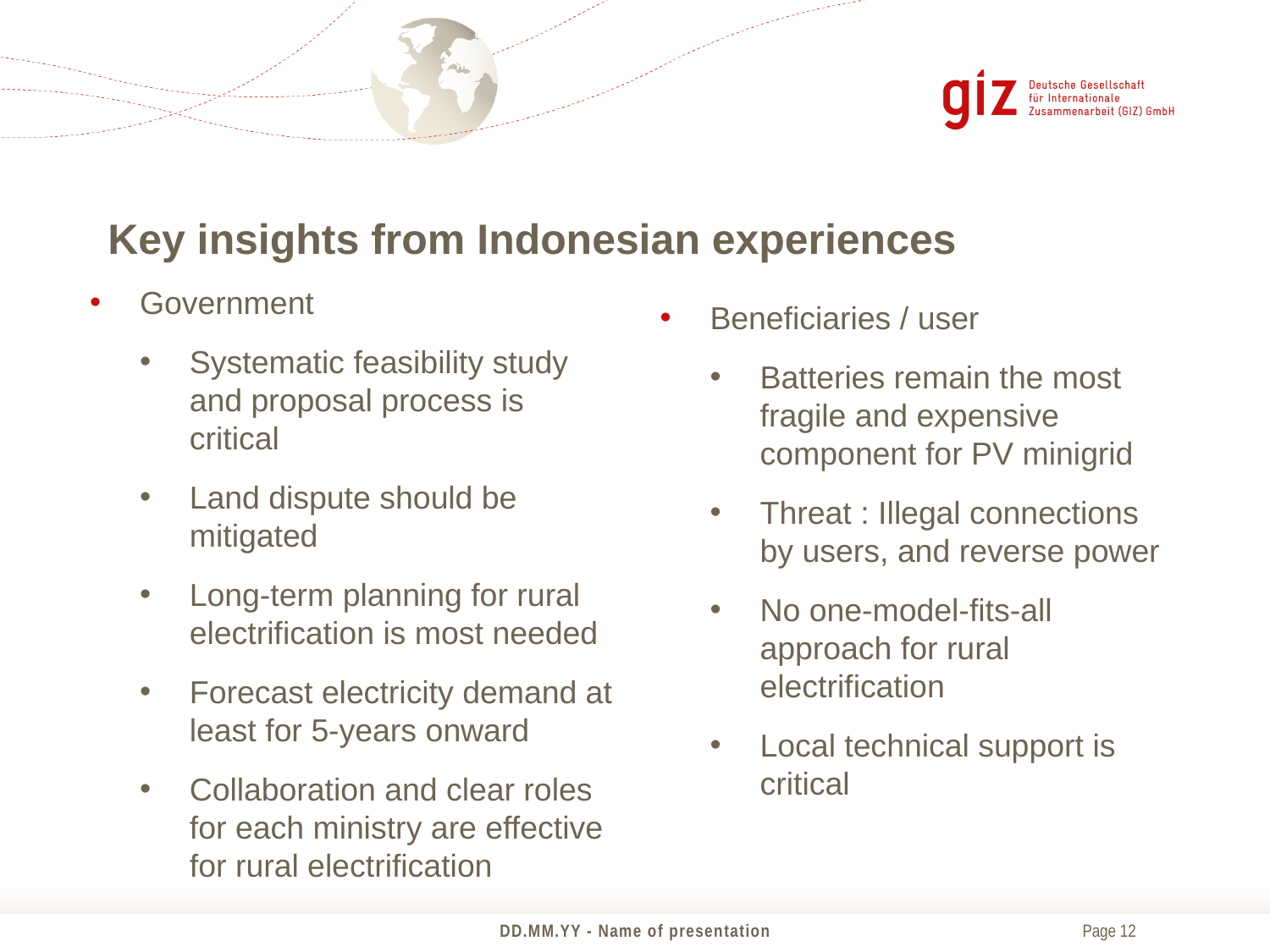

# Key insights from Indonesian experiences
Government
Systematic feasibility study and proposal process is critical
Land dispute should be mitigated
Long-term planning for rural electrification is most needed
Forecast electricity demand at least for 5-years onward
Collaboration and clear roles for each ministry are effective for rural electrification

Beneficiaries / user
Batteries remain the most fragile and expensive component for PV minigrid
Threat : Illegal connections by users, and reverse power
No one-model-fits-all approach for rural electrification
Local technical support is critical

DD.MM.YY - Name of presentation